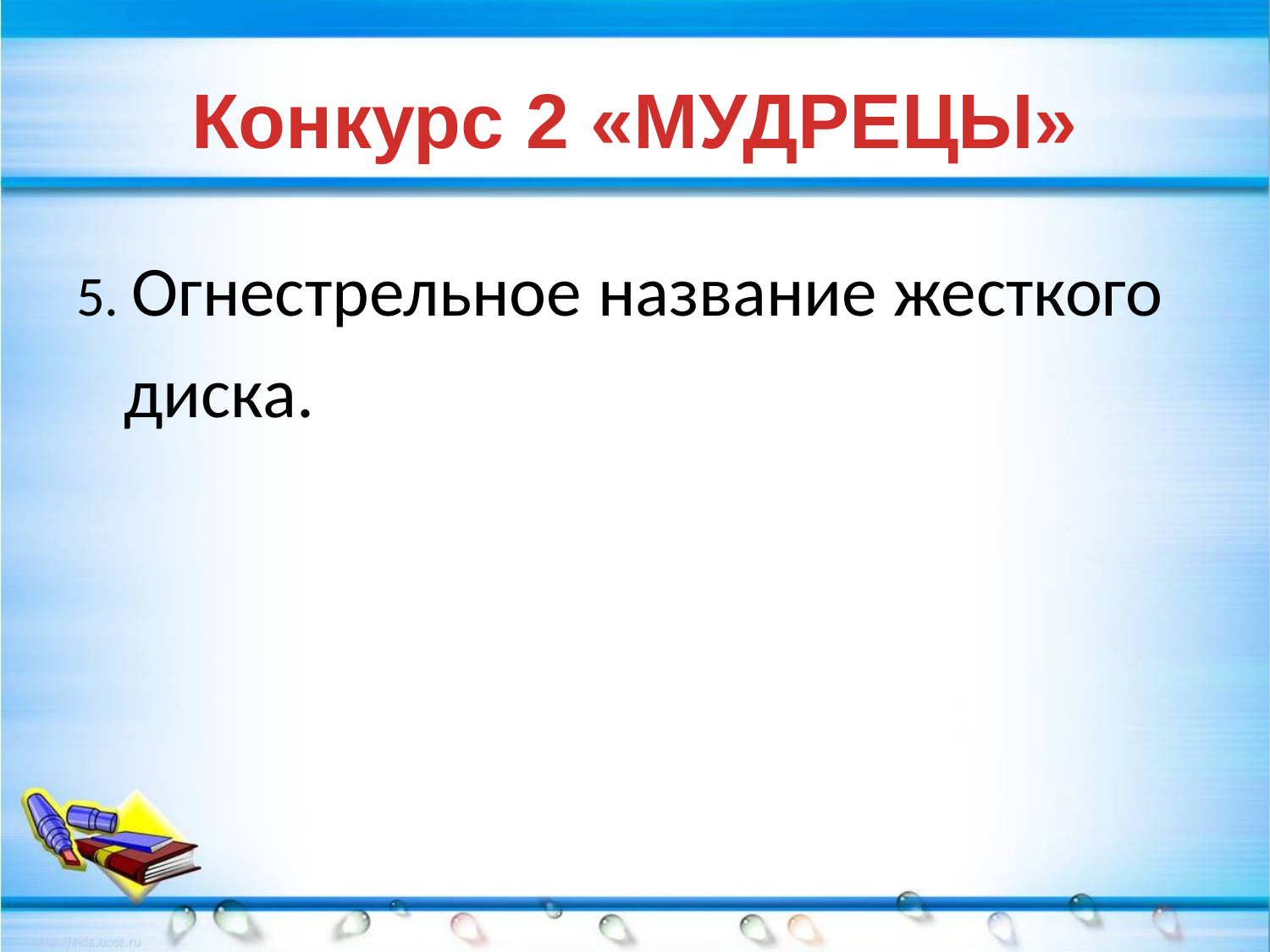

# Конкурс 2 «МУДРЕЦЫ»
5. Огнестрельное название жесткого диска.